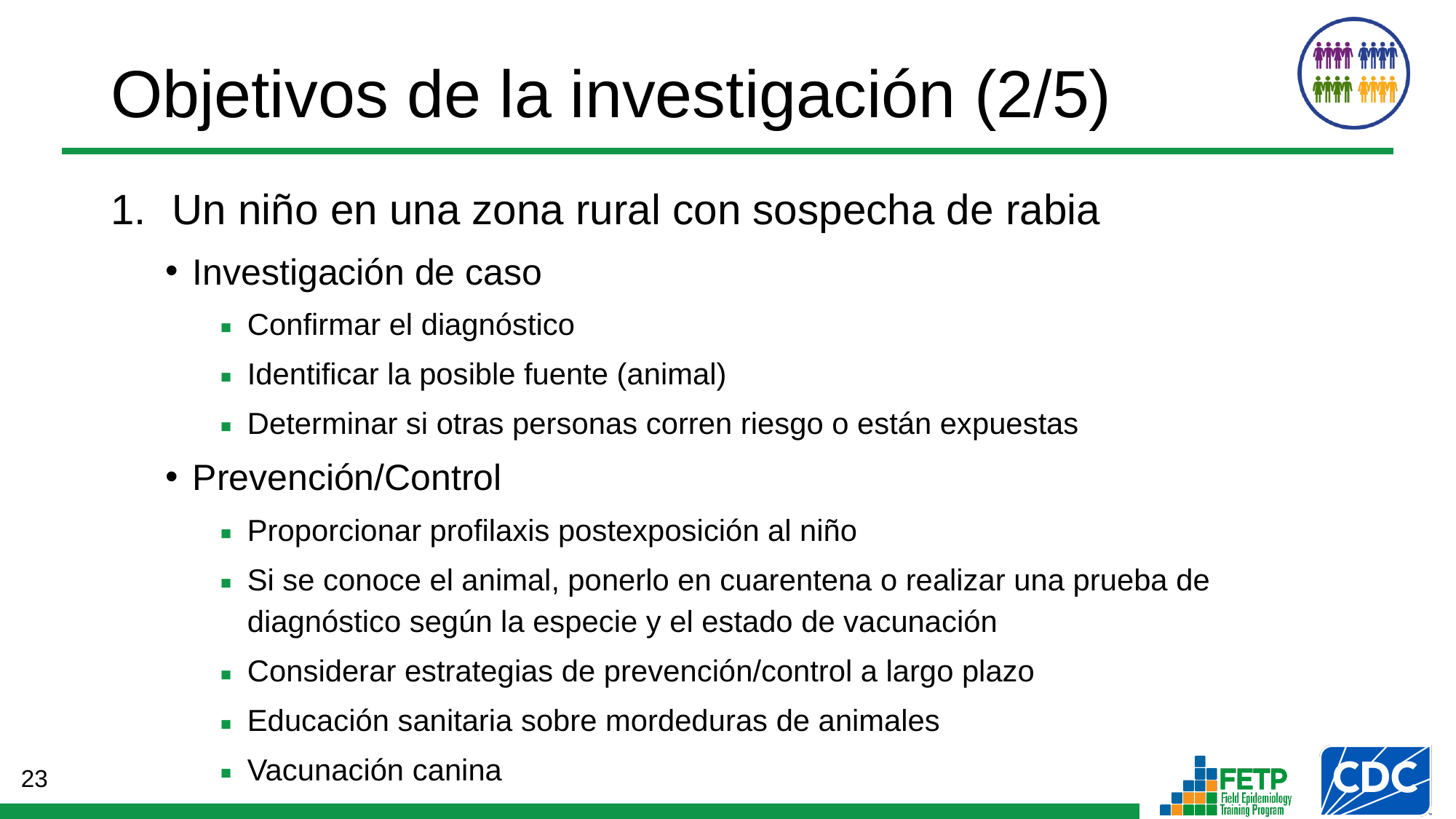

Objetivos de la investigación (2/5)
Un niño en una zona rural con sospecha de rabia
Investigación de caso
Confirmar el diagnóstico
Identificar la posible fuente (animal)
Determinar si otras personas corren riesgo o están expuestas
Prevención/Control
Proporcionar profilaxis postexposición al niño
Si se conoce el animal, ponerlo en cuarentena o realizar una prueba de diagnóstico según la especie y el estado de vacunación
Considerar estrategias de prevención/control a largo plazo
Educación sanitaria sobre mordeduras de animales
Vacunación canina